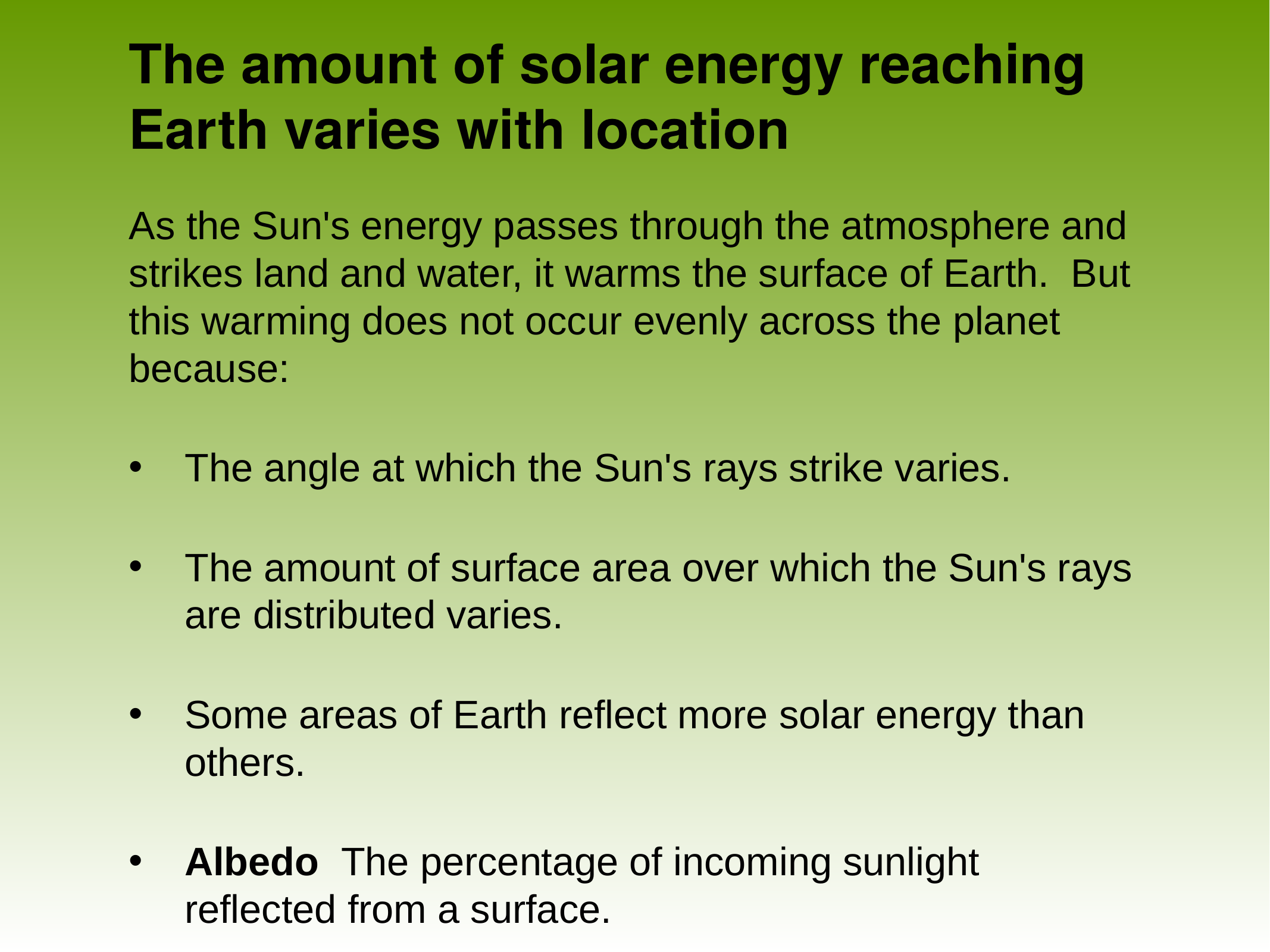

# The amount of solar energy reaching Earth varies with location
As the Sun's energy passes through the atmosphere and strikes land and water, it warms the surface of Earth.  But this warming does not occur evenly across the planet because:
The angle at which the Sun's rays strike varies.
The amount of surface area over which the Sun's rays are distributed varies.
Some areas of Earth reflect more solar energy than others.
Albedo  The percentage of incoming sunlight reflected from a surface.